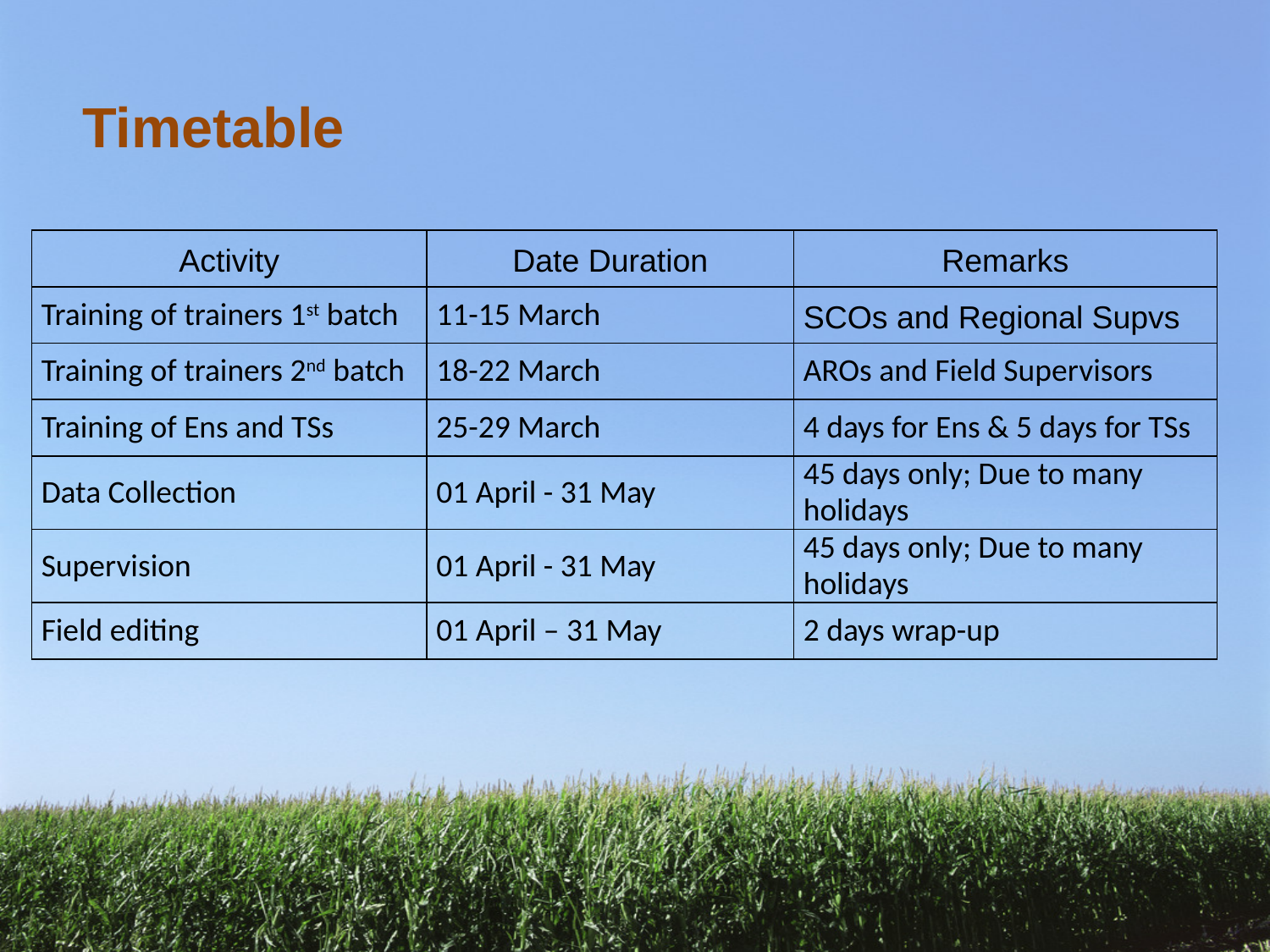

Timetable
| Activity | Date Duration | Remarks |
| --- | --- | --- |
| Training of trainers 1st batch | 11-15 March | SCOs and Regional Supvs |
| Training of trainers 2nd batch | 18-22 March | AROs and Field Supervisors |
| Training of Ens and TSs | 25-29 March | 4 days for Ens & 5 days for TSs |
| Data Collection | 01 April - 31 May | 45 days only; Due to many holidays |
| Supervision | 01 April - 31 May | 45 days only; Due to many holidays |
| Field editing | 01 April – 31 May | 2 days wrap-up |